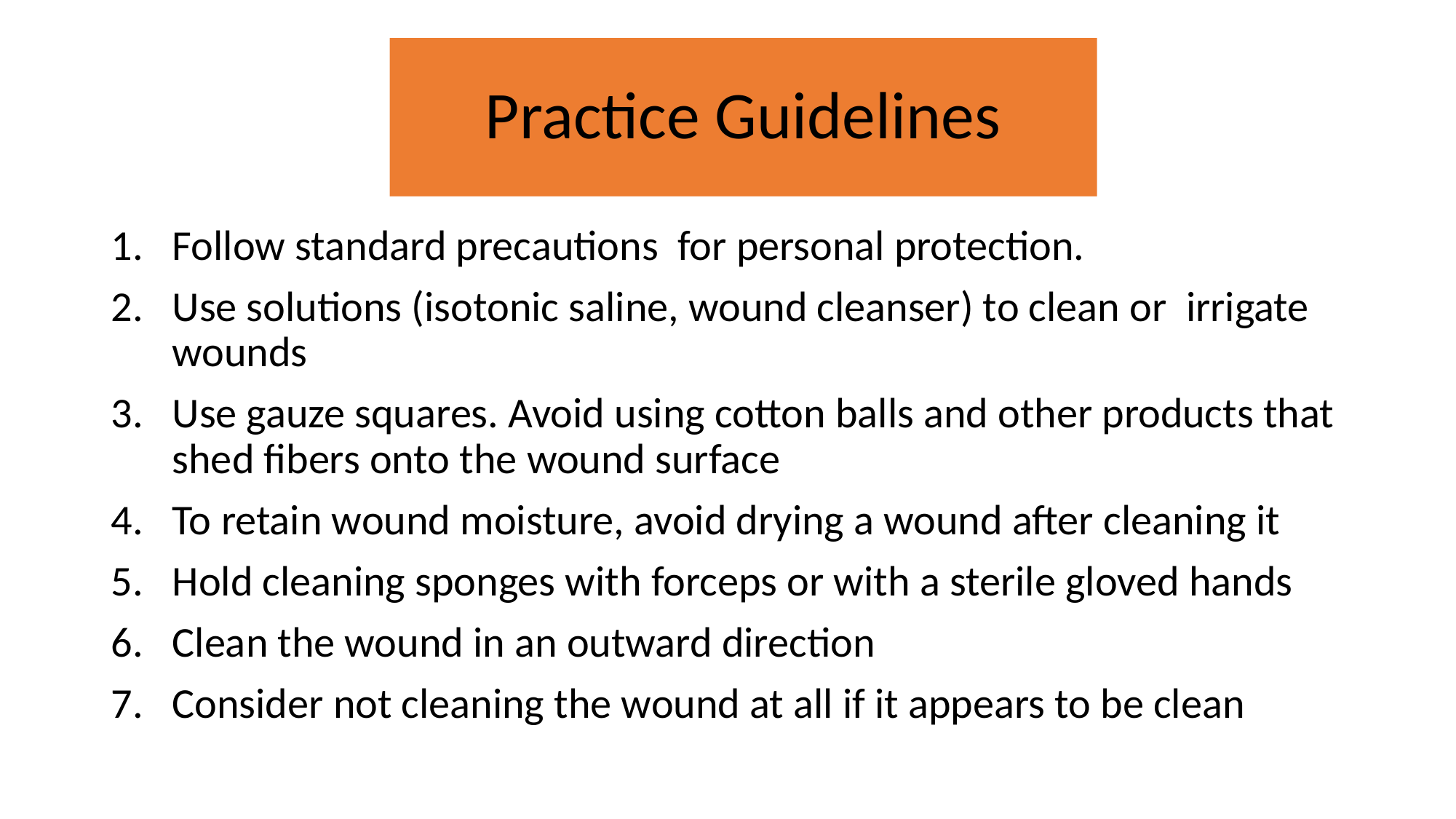

# Practice Guidelines
Follow standard precautions  for personal protection.
Use solutions (isotonic saline, wound cleanser) to clean or  irrigate  wounds
Use gauze squares. Avoid using cotton balls and other products that shed fibers onto the wound surface
To retain wound moisture, avoid drying a wound after cleaning it
Hold cleaning sponges with forceps or with a sterile gloved hands
Clean the wound in an outward direction
Consider not cleaning the wound at all if it appears to be clean